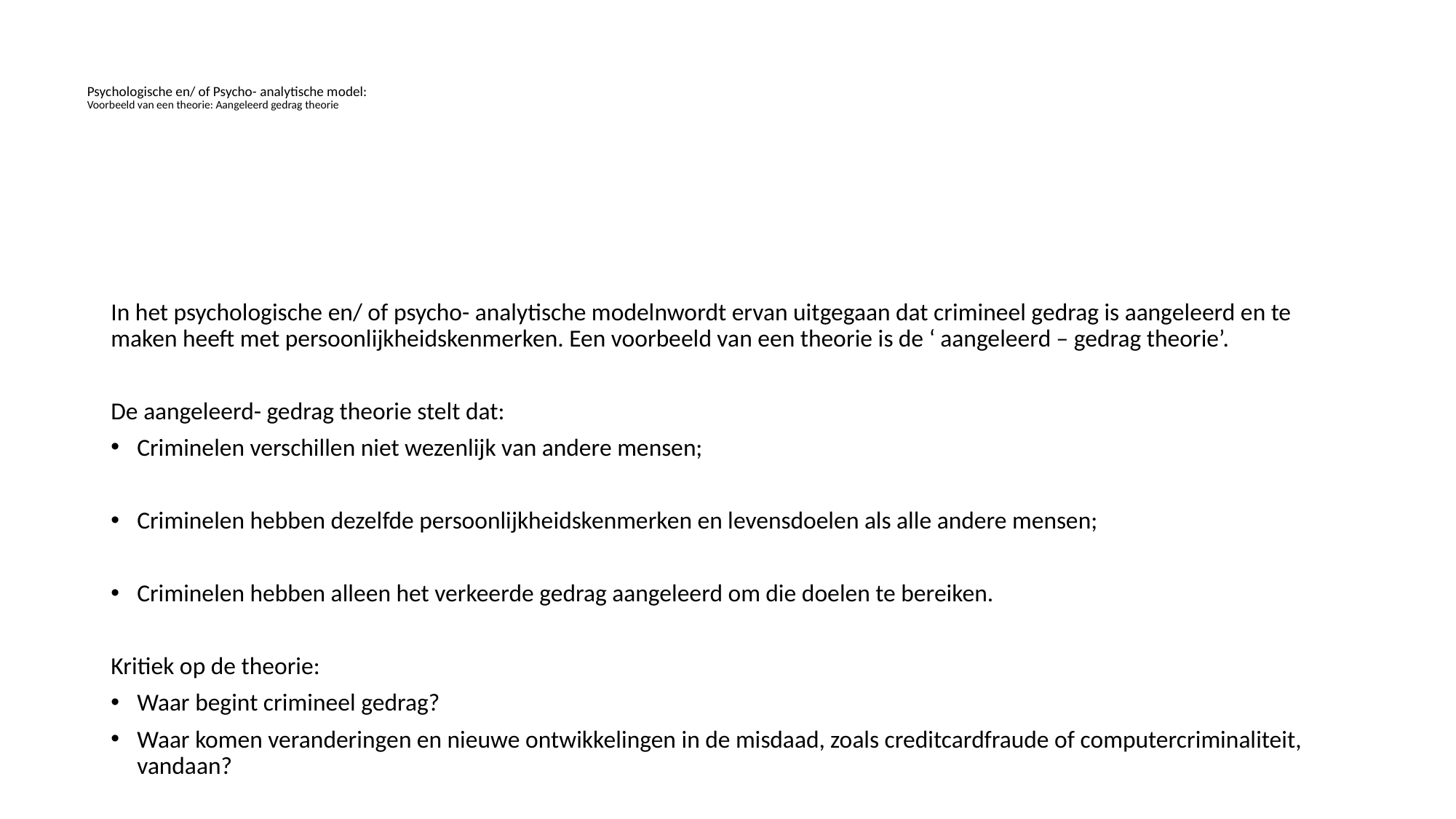

# Psychologische en/ of Psycho- analytische model: Voorbeeld van een theorie: Aangeleerd gedrag theorie

In het psychologische en/ of psycho- analytische modelnwordt ervan uitgegaan dat crimineel gedrag is aangeleerd en te maken heeft met persoonlijkheidskenmerken. Een voorbeeld van een theorie is de ‘ aangeleerd – gedrag theorie’.

De aangeleerd- gedrag theorie stelt dat:
Criminelen verschillen niet wezenlijk van andere mensen;

Criminelen hebben dezelfde persoonlijkheidskenmerken en levensdoelen als alle andere mensen;

Criminelen hebben alleen het verkeerde gedrag aangeleerd om die doelen te bereiken.

Kritiek op de theorie:
Waar begint crimineel gedrag?
Waar komen veranderingen en nieuwe ontwikkelingen in de misdaad, zoals creditcardfraude of computercriminaliteit, vandaan?